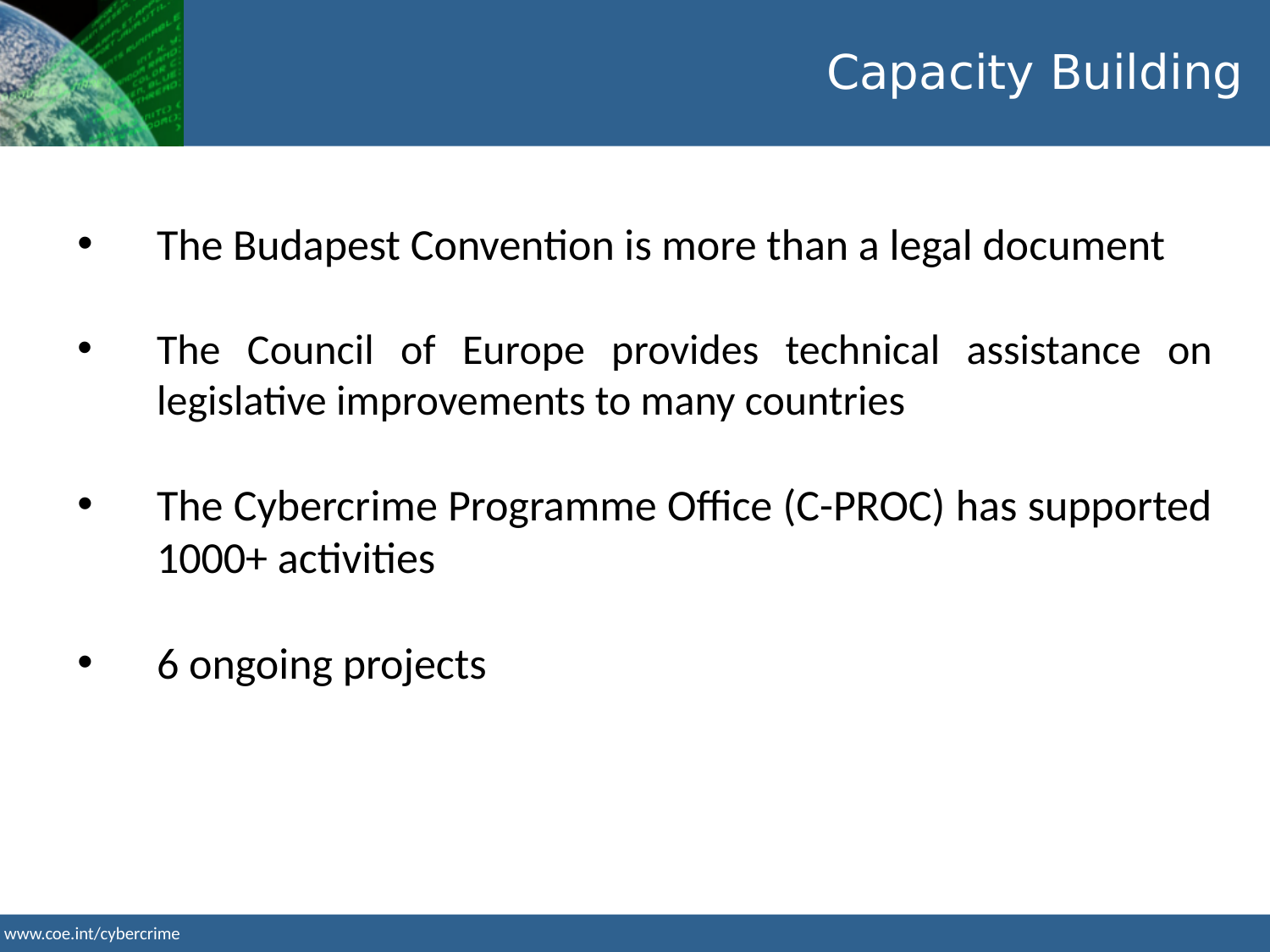

Capacity Building
The Budapest Convention is more than a legal document

The Council of Europe provides technical assistance on legislative improvements to many countries

The Cybercrime Programme Office (C-PROC) has supported 1000+ activities

6 ongoing projects